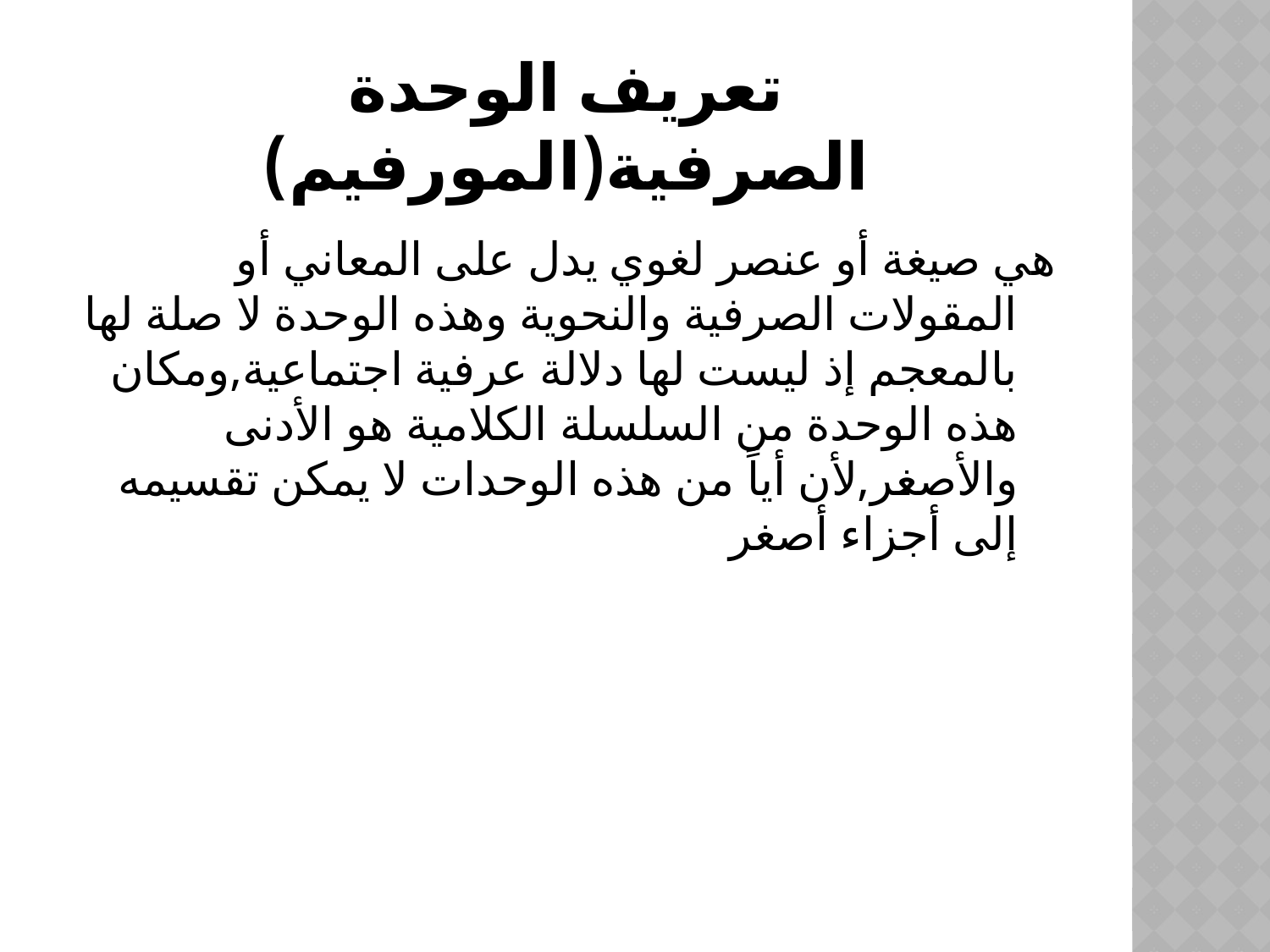

# تعريف الوحدة الصرفية(المورفيم)
هي صيغة أو عنصر لغوي يدل على المعاني أو المقولات الصرفية والنحوية وهذه الوحدة لا صلة لها بالمعجم إذ ليست لها دلالة عرفية اجتماعية,ومكان هذه الوحدة من السلسلة الكلامية هو الأدنى والأصغر,لأن أياً من هذه الوحدات لا يمكن تقسيمه إلى أجزاء أصغر